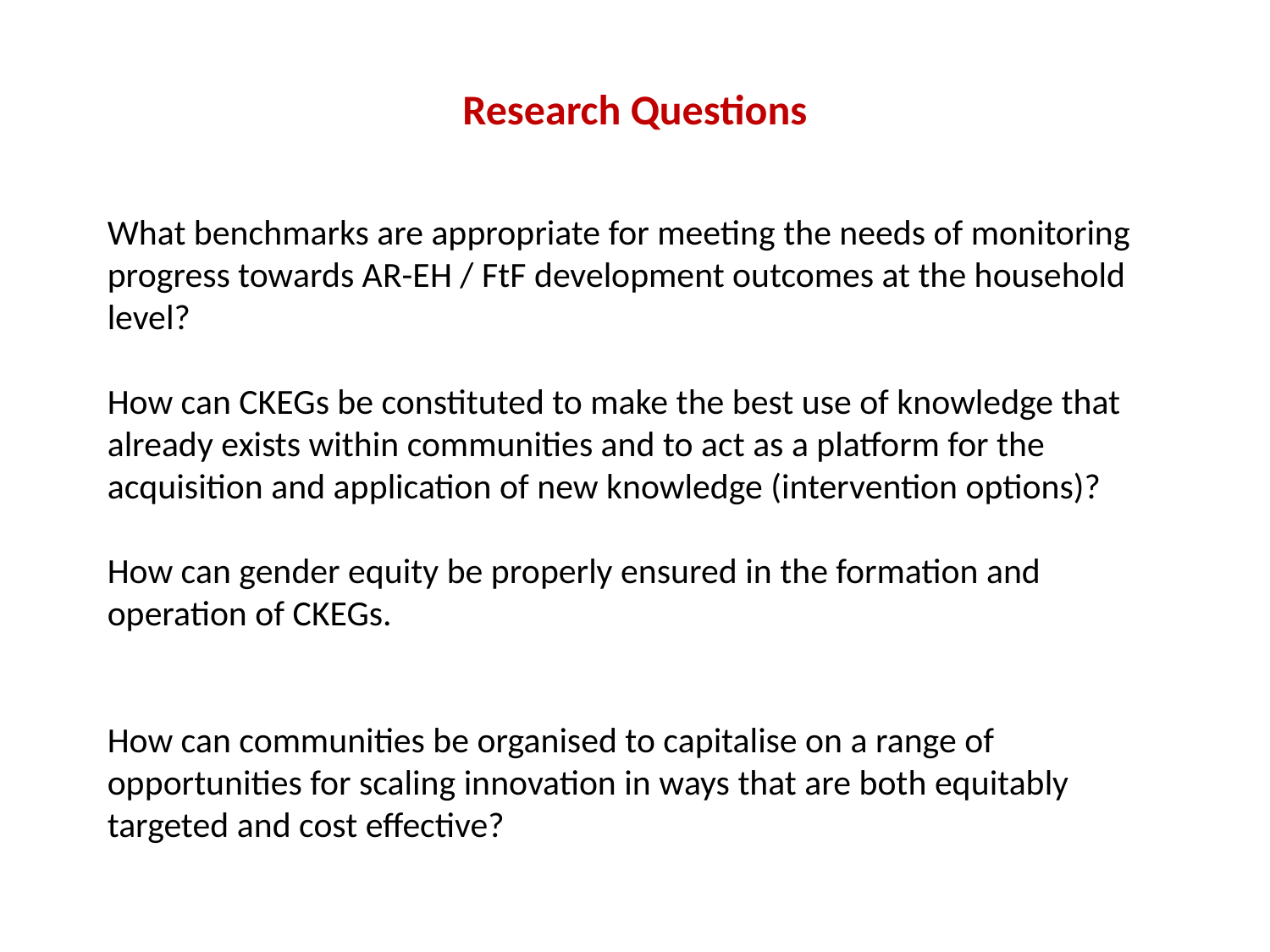

Research Questions

What benchmarks are appropriate for meeting the needs of monitoring progress towards AR-EH / FtF development outcomes at the household level?

How can CKEGs be constituted to make the best use of knowledge that already exists within communities and to act as a platform for the acquisition and application of new knowledge (intervention options)?

How can gender equity be properly ensured in the formation and operation of CKEGs.

How can communities be organised to capitalise on a range of opportunities for scaling innovation in ways that are both equitably targeted and cost effective?